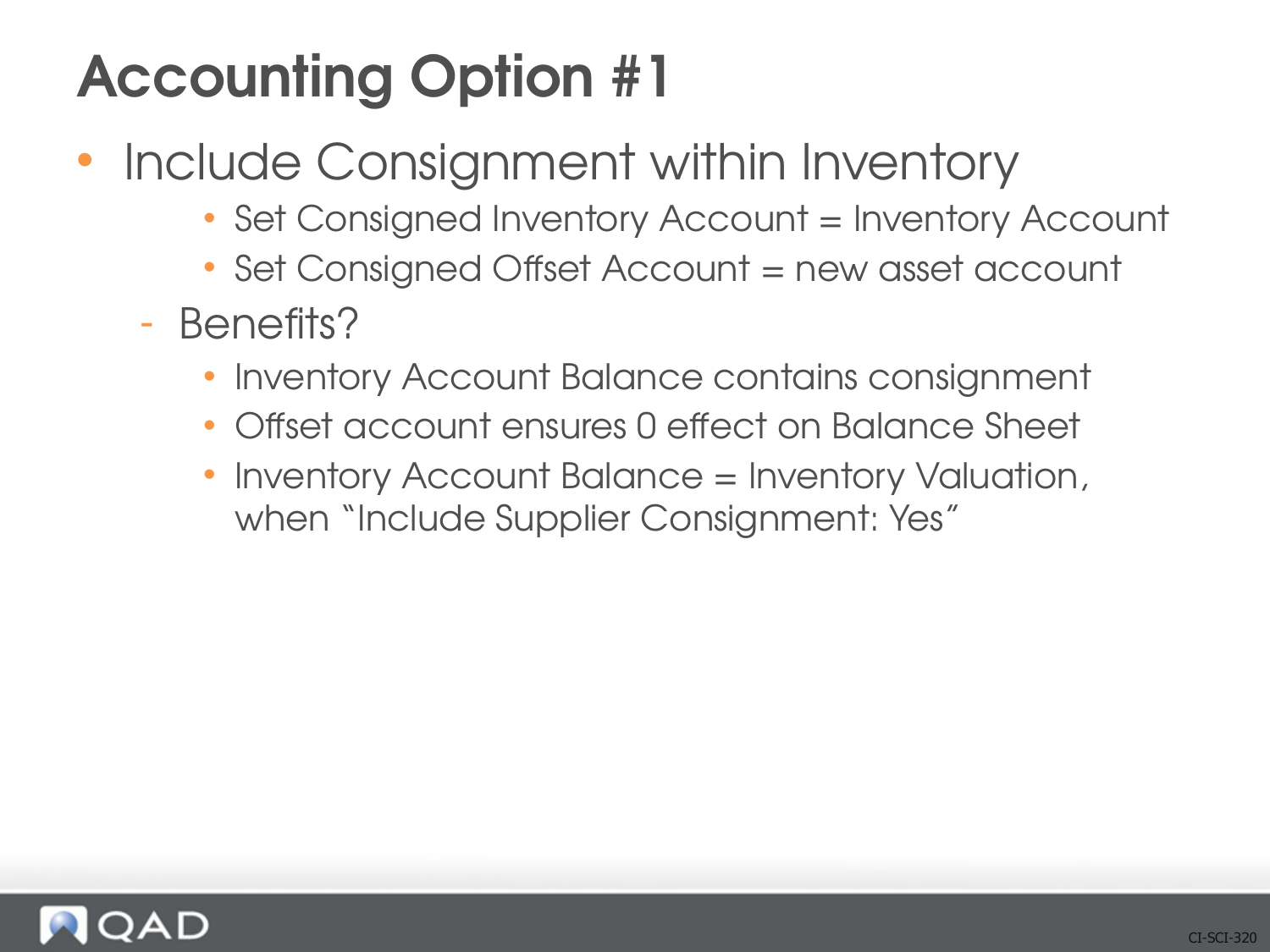

# Accounting Option #1
Include Consignment within Inventory
Set Consigned Inventory Account = Inventory Account
Set Consigned Offset Account = new asset account
Benefits?
Inventory Account Balance contains consignment
Offset account ensures 0 effect on Balance Sheet
Inventory Account Balance = Inventory Valuation, when “Include Supplier Consignment: Yes”

CI-SCI-320